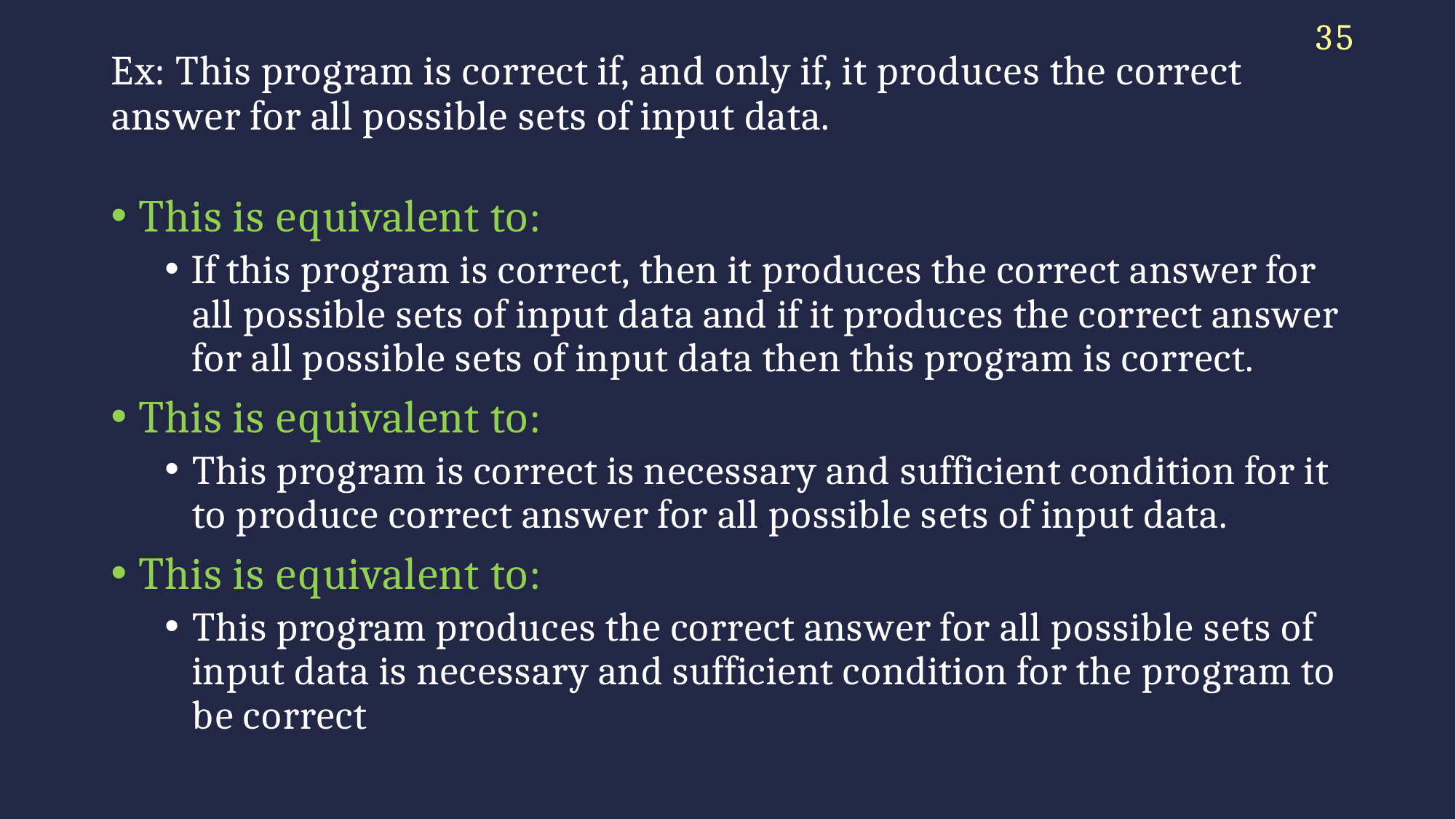

35
# Ex: This program is correct if, and only if, it produces the correct answer for all possible sets of input data.
This is equivalent to:
If this program is correct, then it produces the correct answer for all possible sets of input data and if it produces the correct answer for all possible sets of input data then this program is correct.
This is equivalent to:
This program is correct is necessary and sufficient condition for it to produce correct answer for all possible sets of input data.
This is equivalent to:
This program produces the correct answer for all possible sets of input data is necessary and sufficient condition for the program to be correct